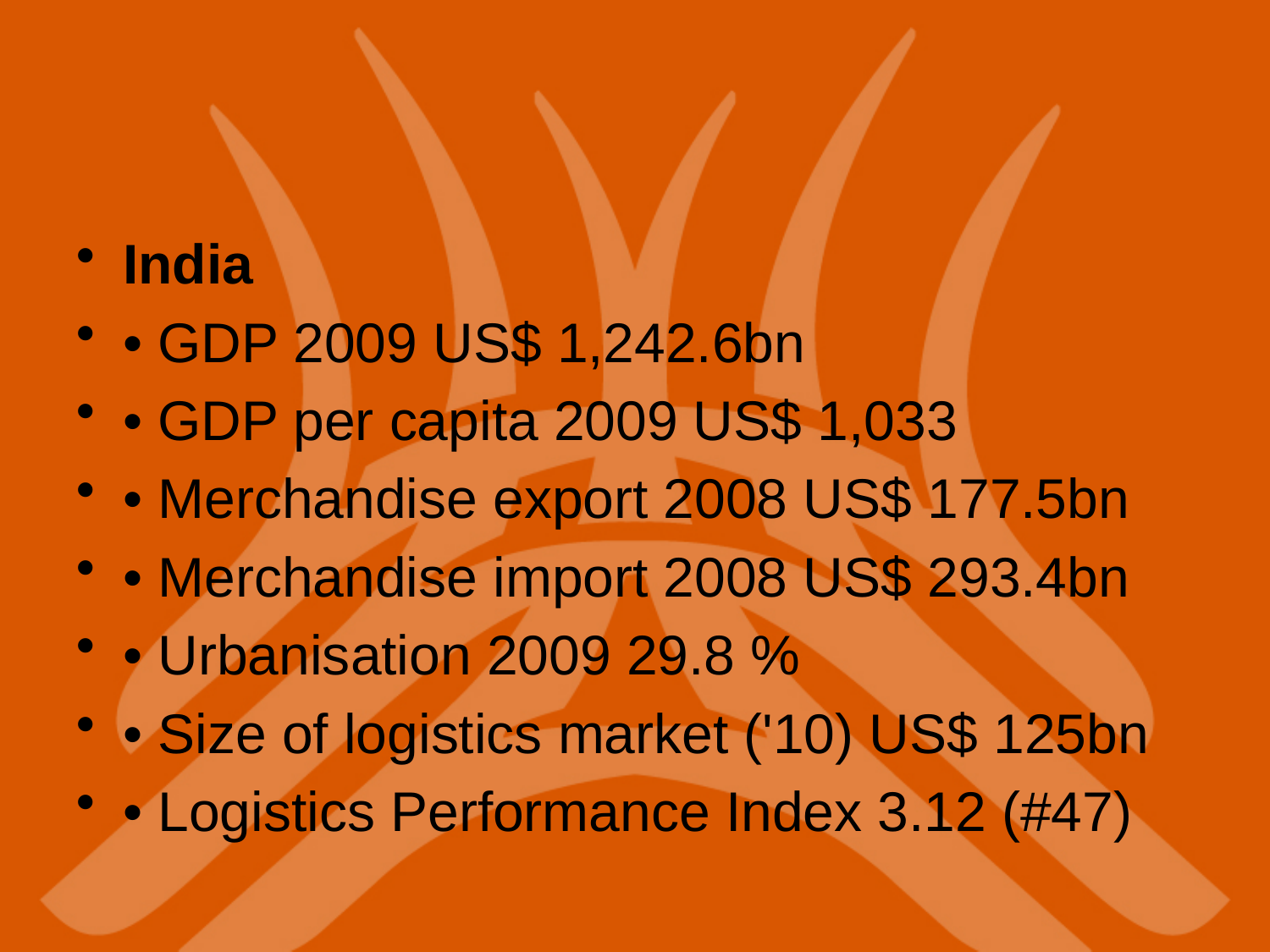

India
• GDP 2009 US$ 1,242.6bn
• GDP per capita 2009 US$ 1,033
• Merchandise export 2008 US$ 177.5bn
• Merchandise import 2008 US$ 293.4bn
• Urbanisation 2009 29.8 %
• Size of logistics market ('10) US$ 125bn
• Logistics Performance Index 3.12 (#47)
#